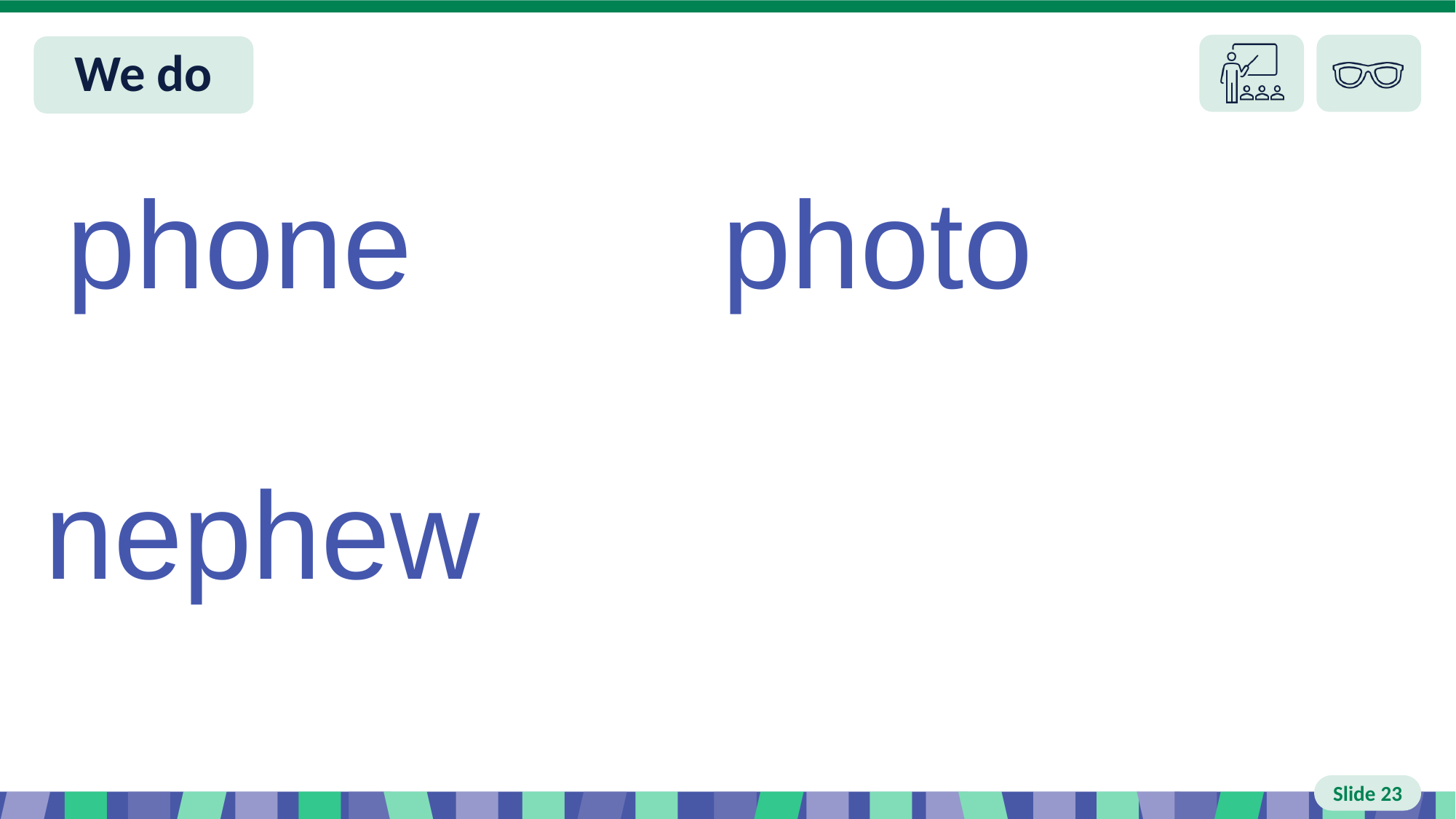

# Slide 23 We do
phone         photo
nephew